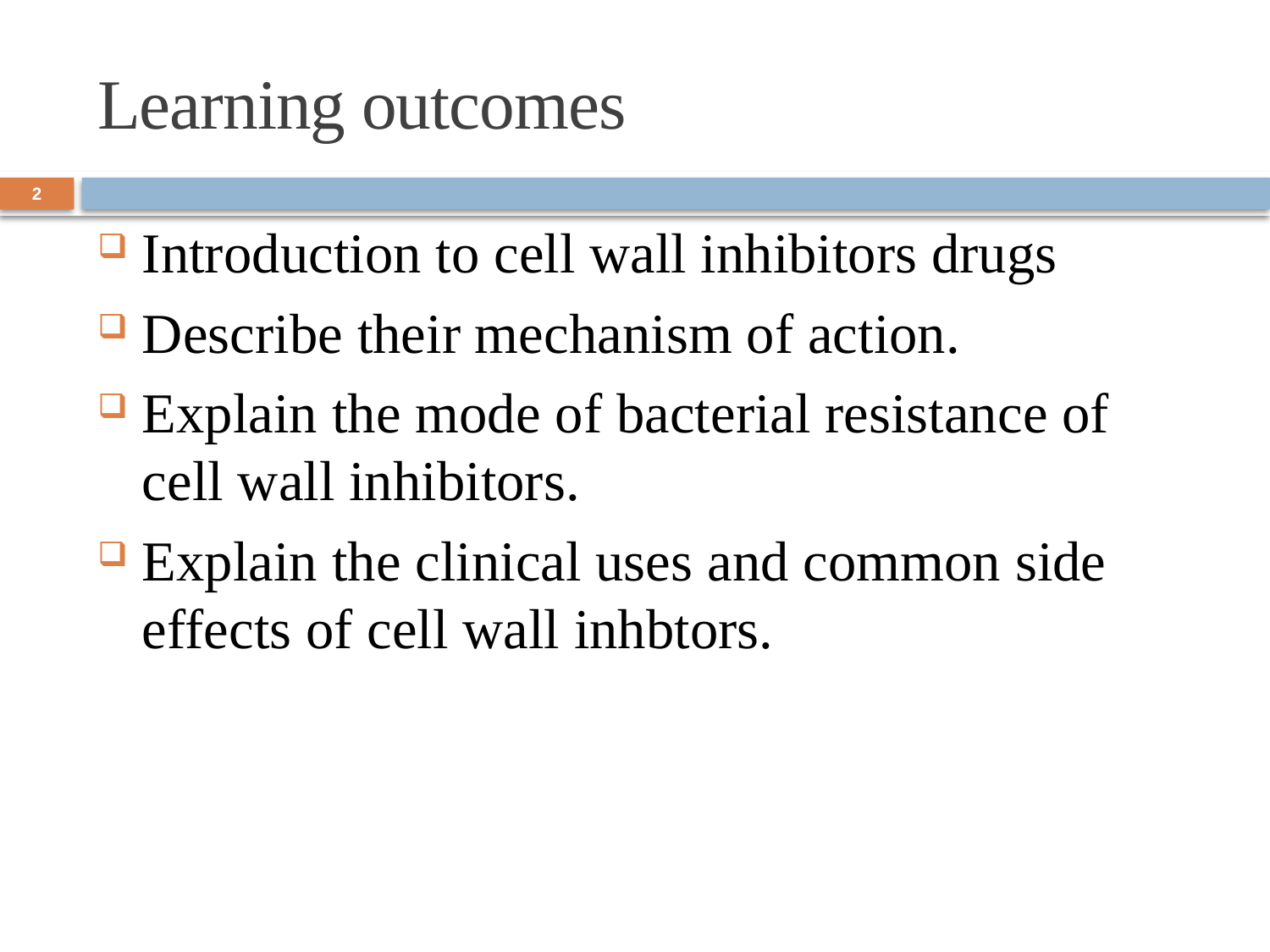

# Learning outcomes
2
Introduction to cell wall inhibitors drugs
Describe their mechanism of action.
Explain the mode of bacterial resistance of cell wall inhibitors.
Explain the clinical uses and common side effects of cell wall inhbtors.